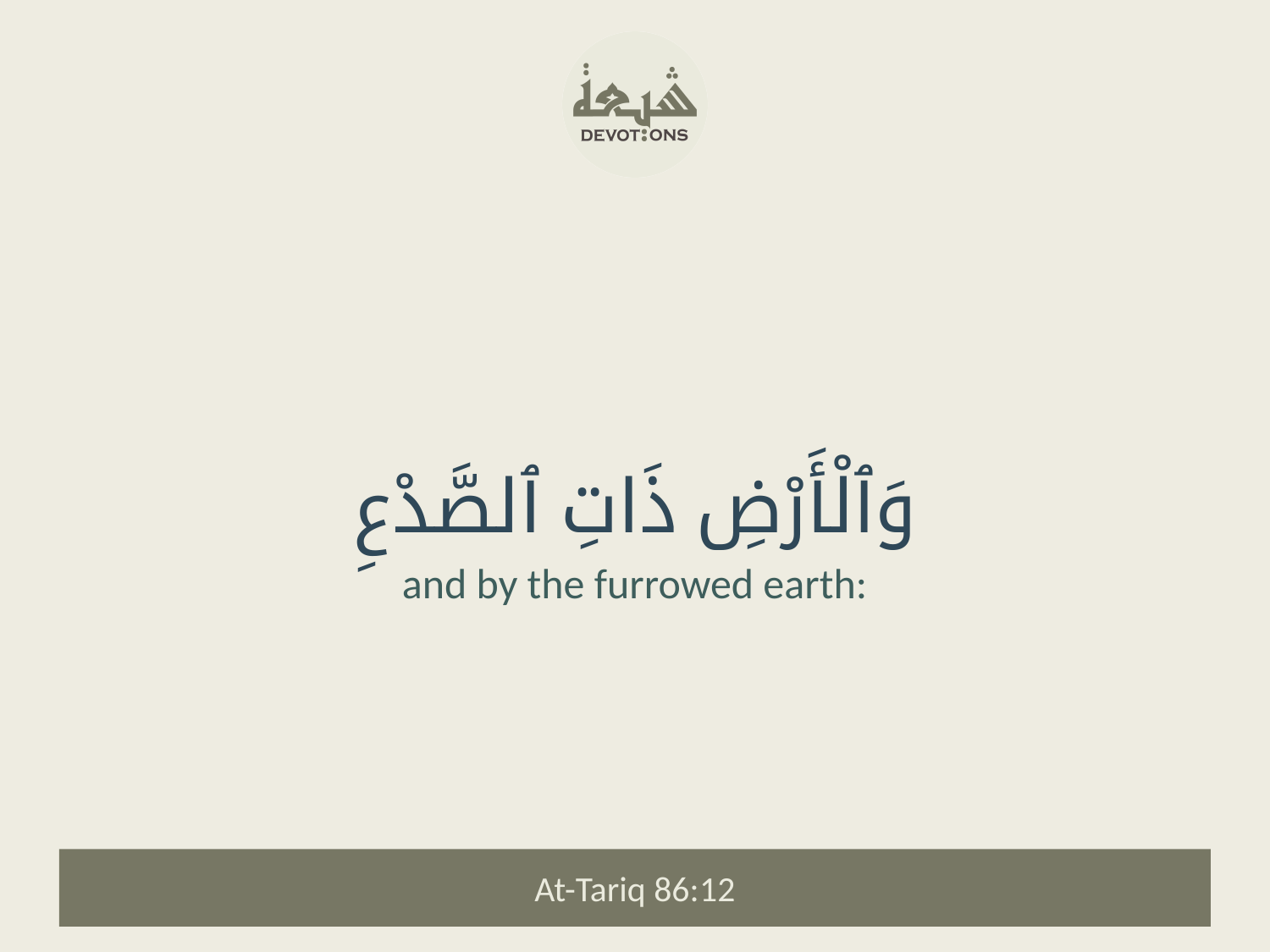

وَٱلْأَرْضِ ذَاتِ ٱلصَّدْعِ
and by the furrowed earth:
At-Tariq 86:12